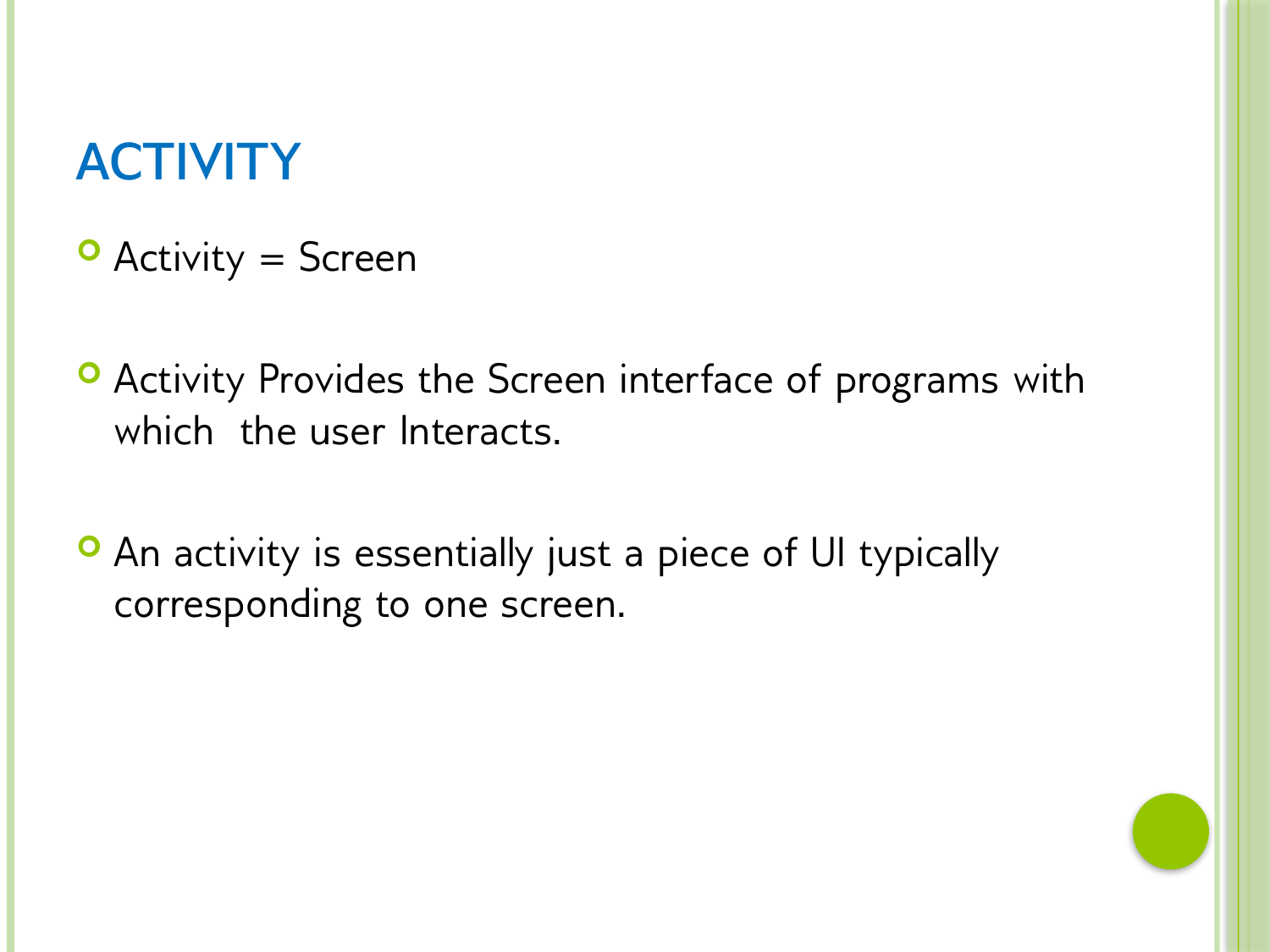

# Activity
Activity = Screen

Activity Provides the Screen interface of programs with which  the user Interacts.

An activity is essentially just a piece of UI typically corresponding to one screen.